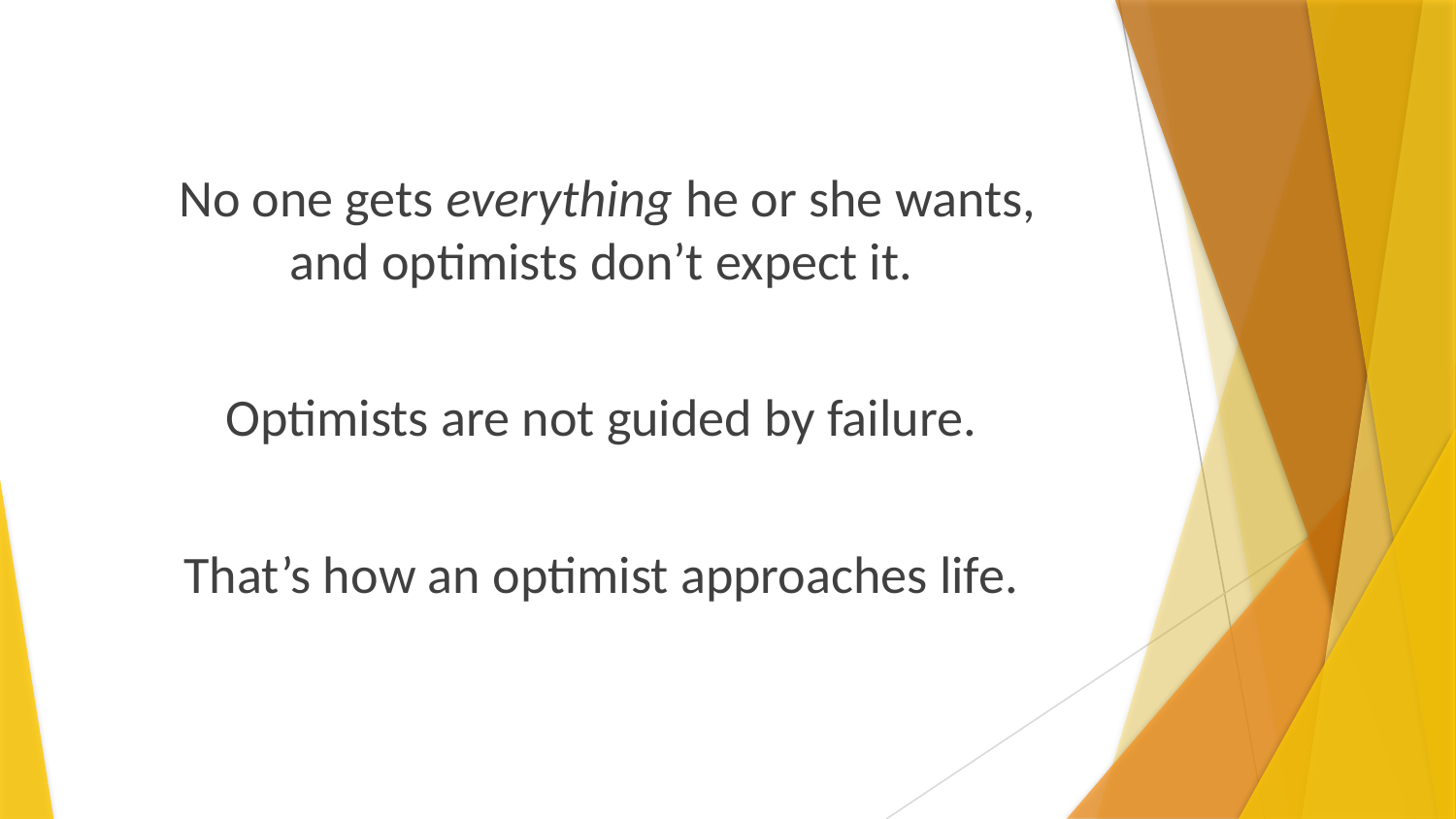

No one gets everything he or she wants,
and optimists don’t expect it.

Optimists are not guided by failure.

That’s how an optimist approaches life.